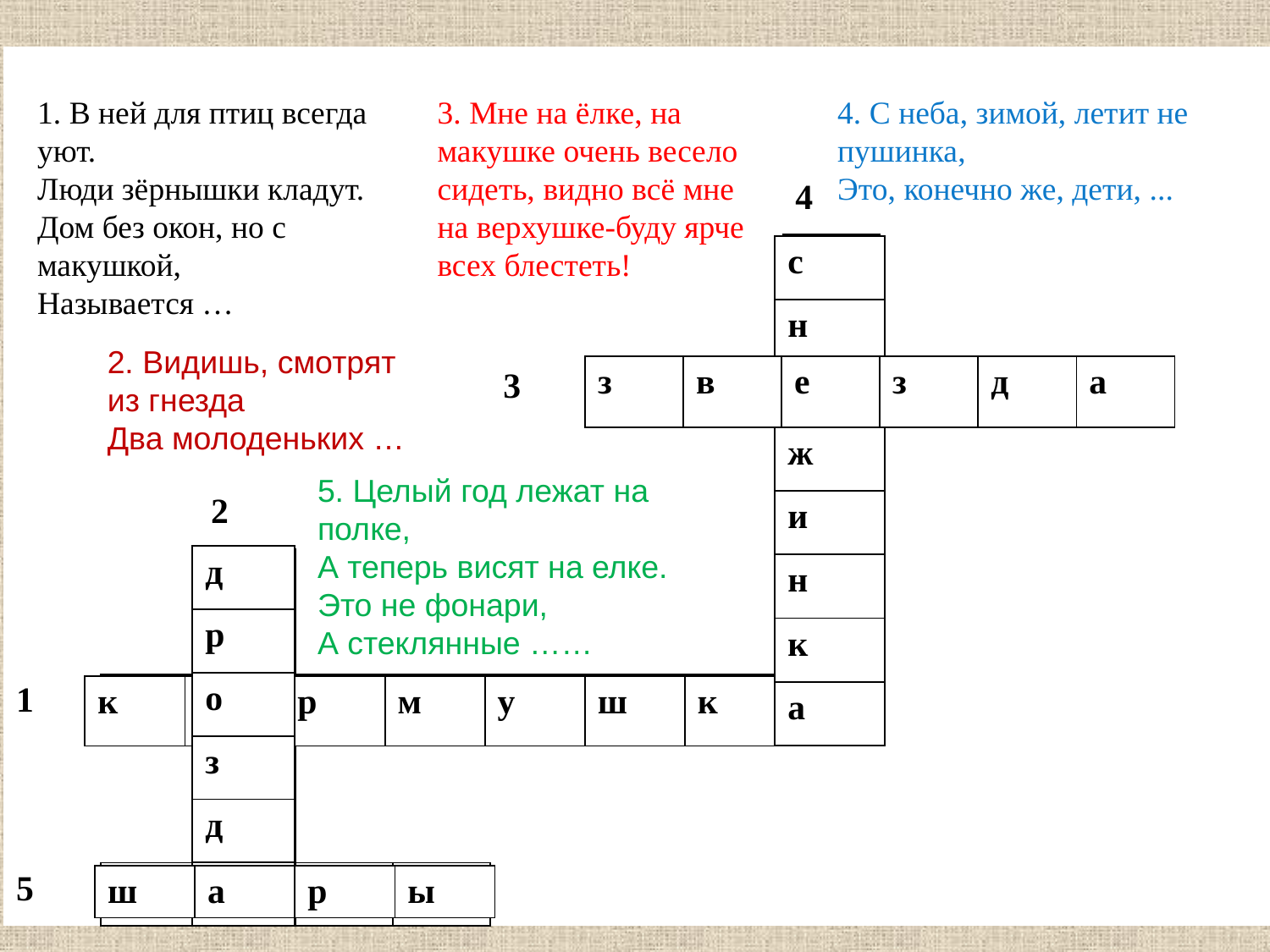

|  |  |  |  |  |  |  |  |  |  |  |  |  |
| --- | --- | --- | --- | --- | --- | --- | --- | --- | --- | --- | --- | --- |
|  |  |  |  |  |  |  |  |  |  |  |  |  |
|  |  |  |  |  |  |  |  | 4 |  |  |  |  |
|  |  |  |  |  |  |  |  |  |  |  |  |  |
|  |  |  |  |  |  |  |  |  |  |  |  |  |
|  |  |  |  |  | 3 |  |  |  |  |  |  |  |
|  |  |  |  |  |  |  |  |  |  |  |  |  |
|  |  | 2 |  |  |  |  |  |  |  |  |  |  |
|  |  |  |  |  |  |  |  |  |  |  |  |  |
|  |  |  |  |  |  |  |  |  |  |  |  |  |
| 1 |  |  |  |  |  |  |  |  |  |  |  |  |
|  |  |  |  |  |  |  |  |  |  |  |  |  |
|  |  |  |  |  |  |  |  |  |  |  |  |  |
| 5 |  |  |  |  |  |  |  |  |  |  |  |  |
1. В ней для птиц всегда уют.
Люди зёрнышки кладут.
Дом без окон, но с макушкой,
Называется …
3. Мне на ёлке, на макушке очень весело сидеть, видно всё мне на верхушке-буду ярче всех блестеть!
4. С неба, зимой, летит не пушинка,
Это, конечно же, дети, ...
| с |
| --- |
| н |
| е |
| ж |
| и |
| н |
| к |
| а |
2. Видишь, смотрят из гнезда
Два молоденьких …
| з | в | е | з | д | а |
| --- | --- | --- | --- | --- | --- |
5. Целый год лежат на полке,
А теперь висят на елке. Это не фонари,
А стеклянные ……
| д |
| --- |
| р |
| о |
| з |
| д |
| а |
| к | о | р | м | у | ш | к | а |
| --- | --- | --- | --- | --- | --- | --- | --- |
| ш | а | р | ы |
| --- | --- | --- | --- |